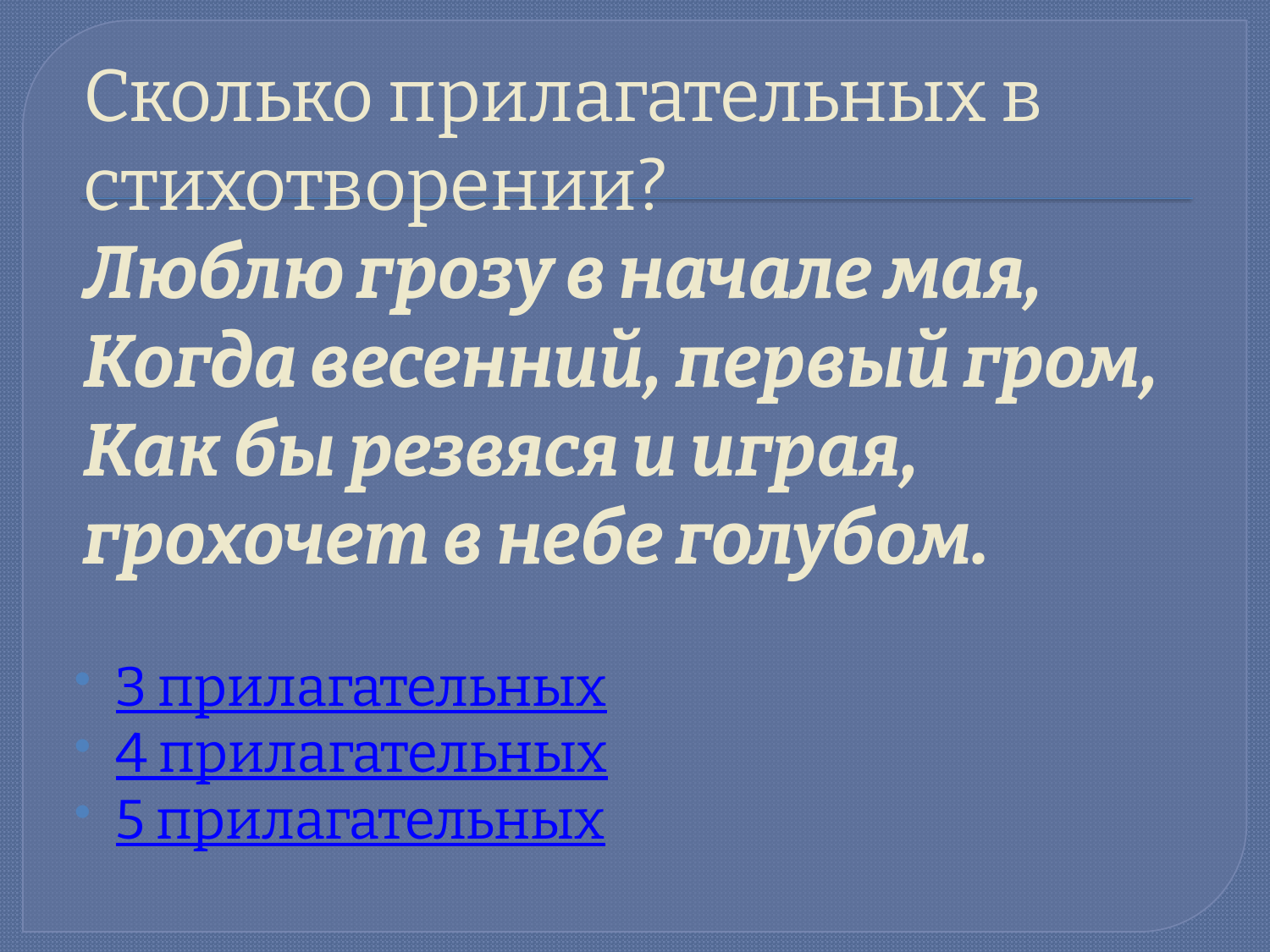

# Сколько прилагательных в стихотворении? Люблю грозу в начале мая, Когда весенний, первый гром, Как бы резвяся и играя, грохочет в небе голубом.
3 прилагательных
4 прилагательных
5 прилагательных